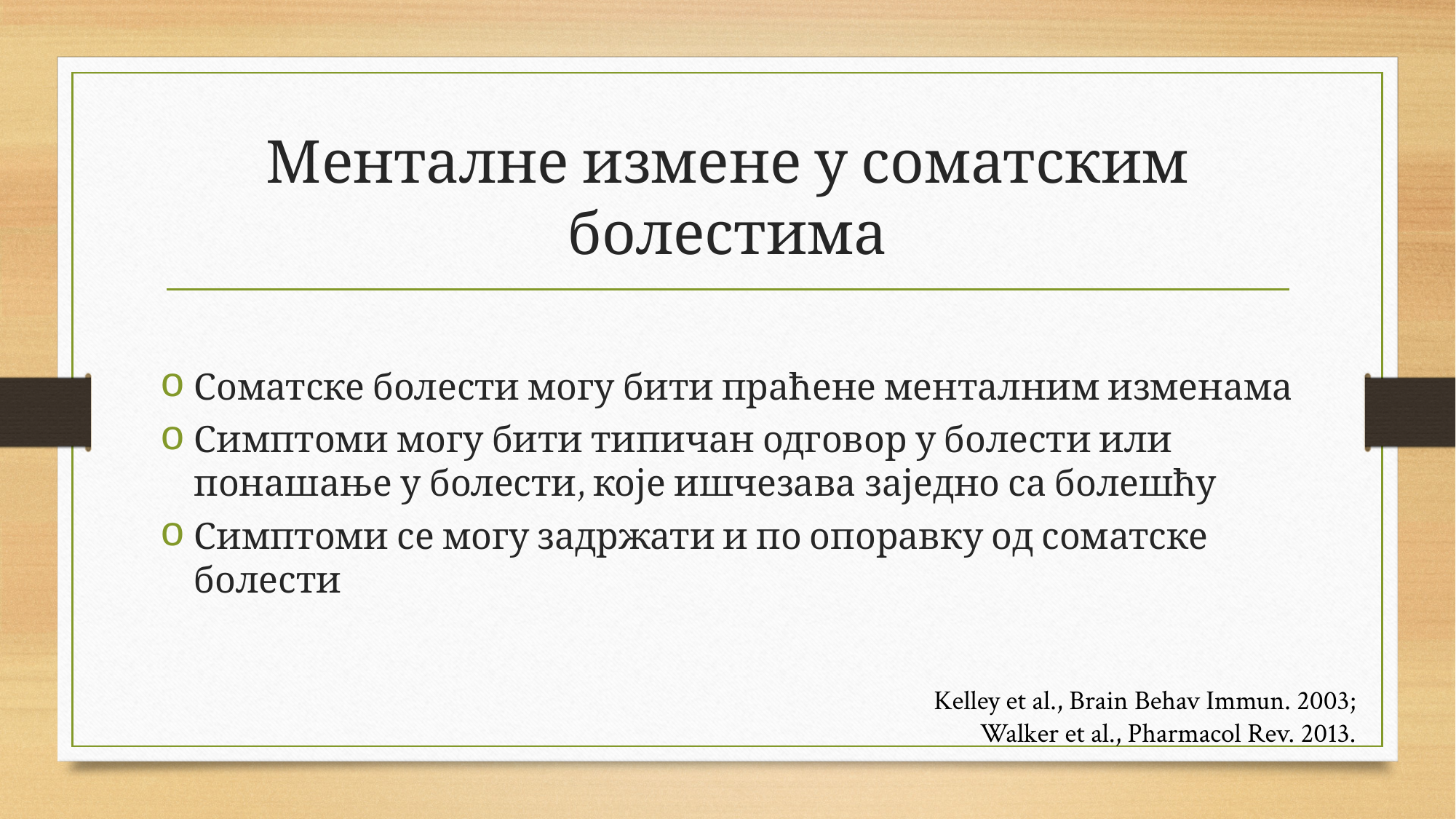

# Менталне измене у соматским болестима

Соматске болести могу бити праћене менталним изменама
Симптоми могу бити типичан одговор у болести или понашање у болести, које ишчезава заједно са болешћу
Симптоми се могу задржати и по опоравку од соматске болести
Kelley et al., Brain Behav Immun. 2003; Walker et al., Pharmacol Rev. 2013.